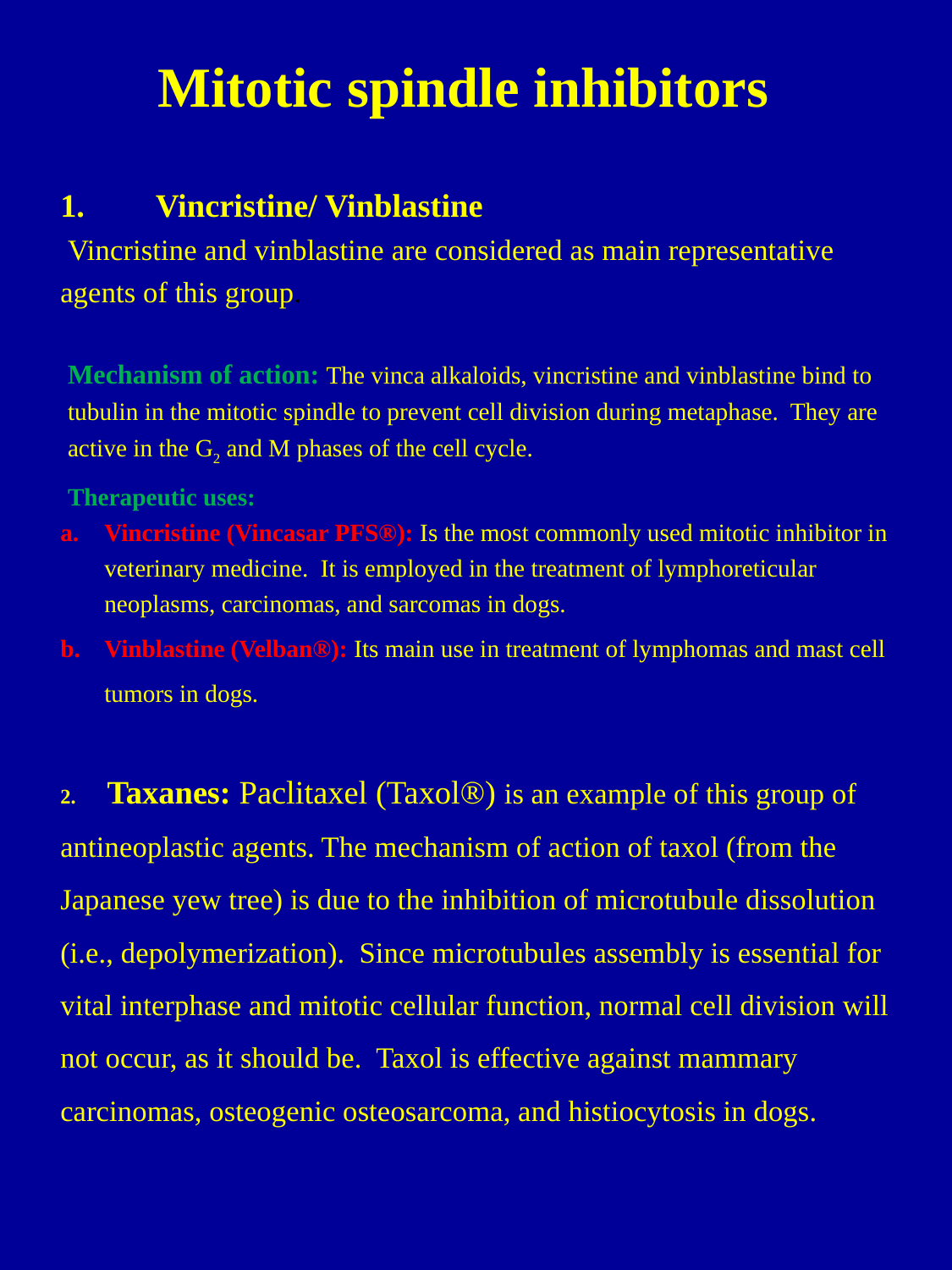

# Mitotic spindle inhibitors
Vincristine/ Vinblastine
 Vincristine and vinblastine are considered as main representative agents of this group.

Mechanism of action: The vinca alkaloids, vincristine and vinblastine bind to tubulin in the mitotic spindle to prevent cell division during metaphase.  They are active in the G2 and M phases of the cell cycle.
Therapeutic uses:
Vincristine (Vincasar PFS®): Is the most commonly used mitotic inhibitor in veterinary medicine.  It is employed in the treatment of lymphoreticular neoplasms, carcinomas, and sarcomas in dogs.
Vinblastine (Velban®): Its main use in treatment of lymphomas and mast cell tumors in dogs.

2.	Taxanes: Paclitaxel (Taxol®) is an example of this group of antineoplastic agents. The mechanism of action of taxol (from the Japanese yew tree) is due to the inhibition of microtubule dissolution (i.e., depolymerization).  Since microtubules assembly is essential for vital interphase and mitotic cellular function, normal cell division will not occur, as it should be.  Taxol is effective against mammary carcinomas, osteogenic osteosarcoma, and histiocytosis in dogs.